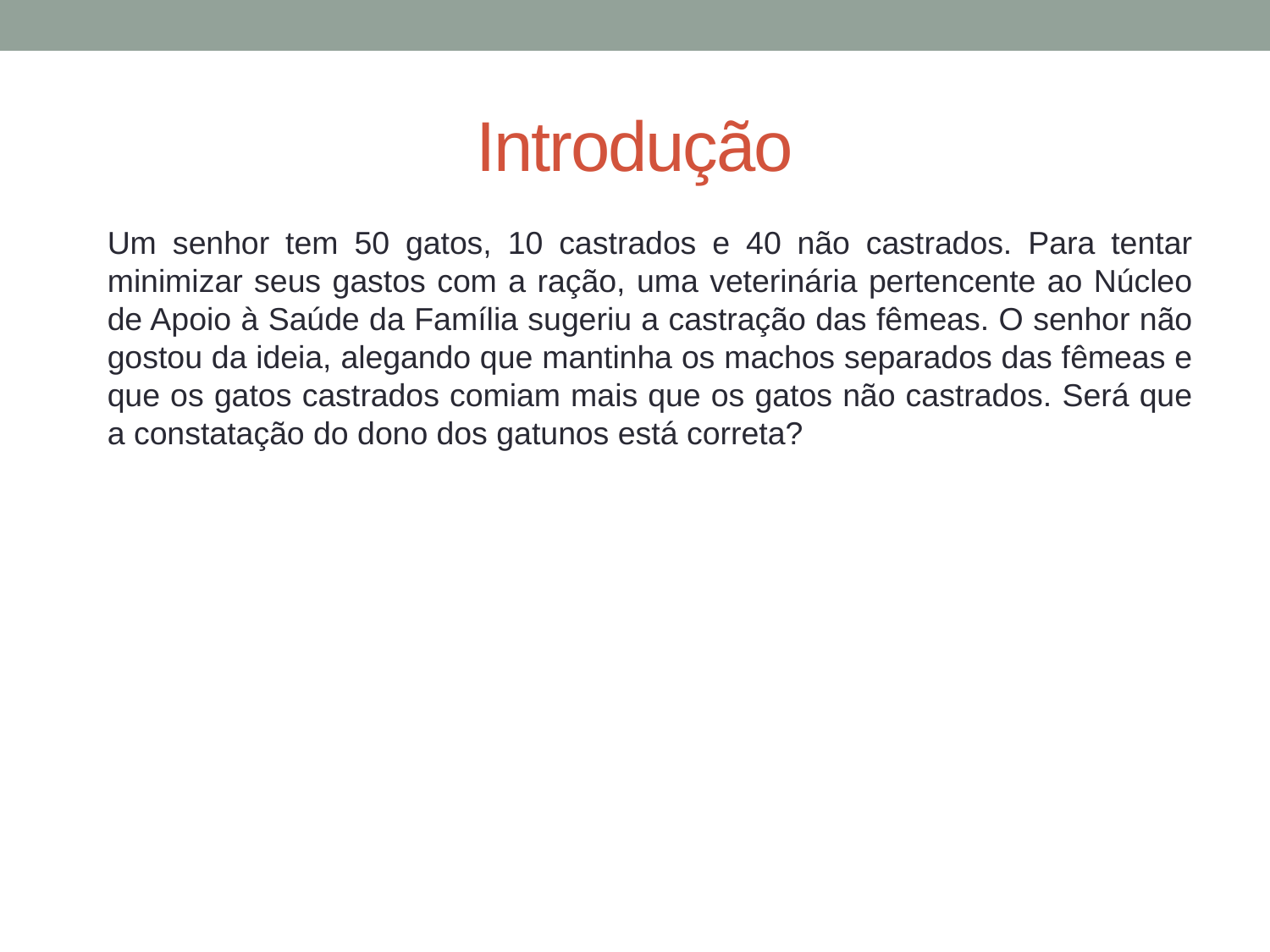

# Introdução
Um senhor tem 50 gatos, 10 castrados e 40 não castrados. Para tentar minimizar seus gastos com a ração, uma veterinária pertencente ao Núcleo de Apoio à Saúde da Família sugeriu a castração das fêmeas. O senhor não gostou da ideia, alegando que mantinha os machos separados das fêmeas e que os gatos castrados comiam mais que os gatos não castrados. Será que a constatação do dono dos gatunos está correta?